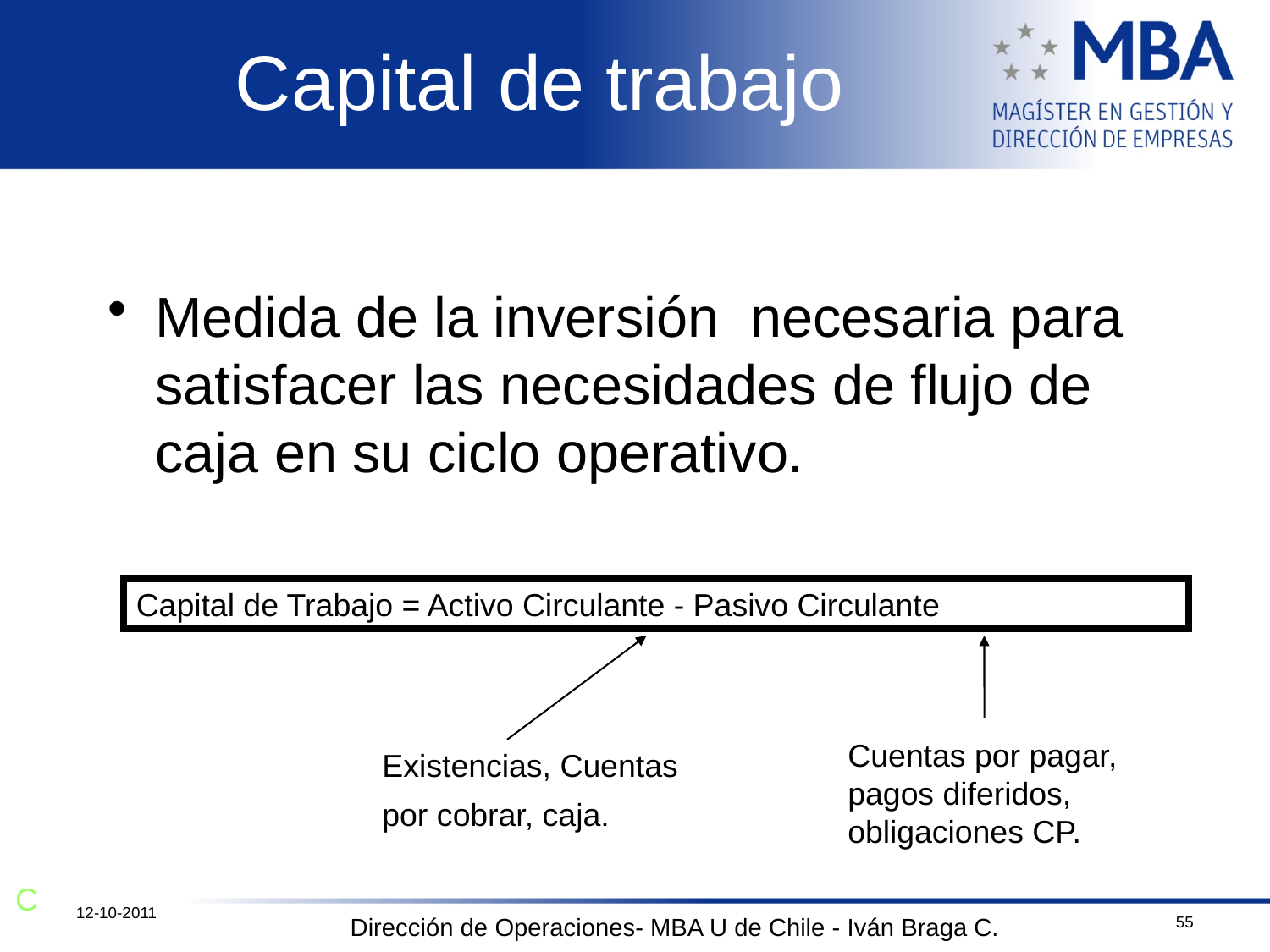

# Capital de trabajo
Medida de la inversión  necesaria para satisfacer las necesidades de flujo de caja en su ciclo operativo.

Capital de Trabajo = Activo Circulante - Pasivo Circulante

Cuentas por pagar, pagos diferidos, obligaciones CP.
Existencias, Cuentas
por cobrar, caja.
C
12-10-2011

55